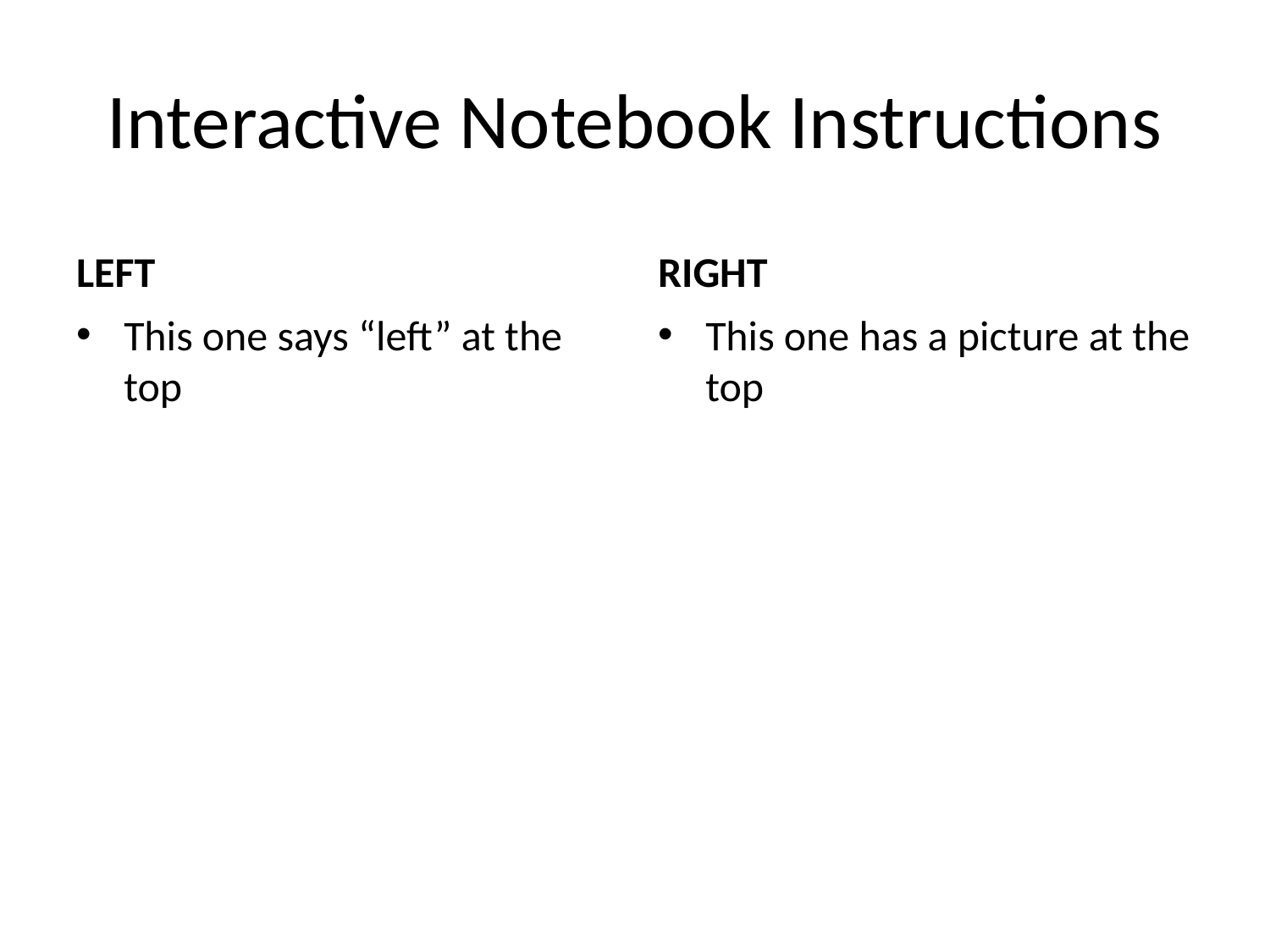

# Interactive Notebook Instructions
LEFT
RIGHT
This one says “left” at the top
This one has a picture at the top